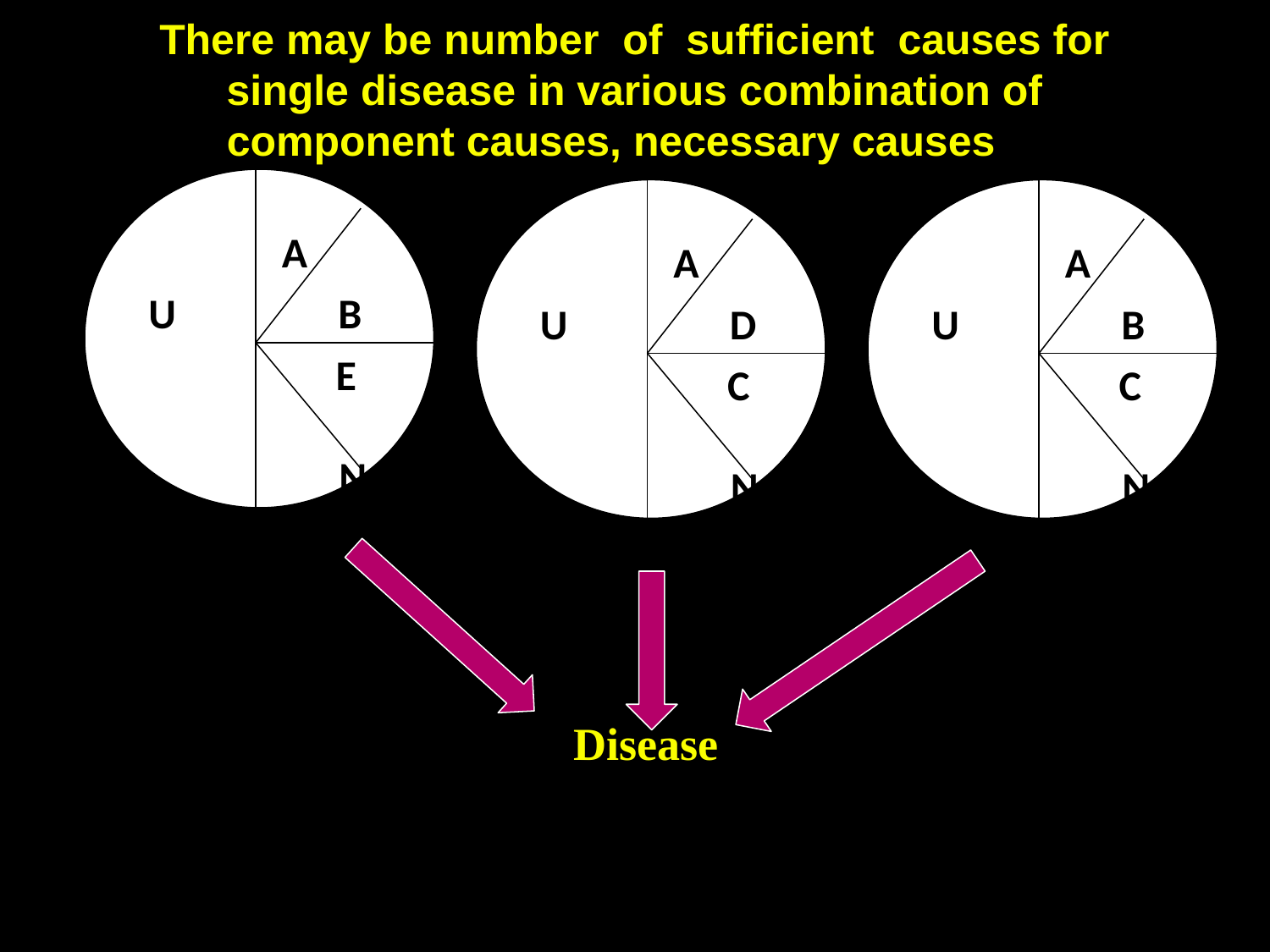

# There may be number  of  sufficient  causes for single disease in various combination of component causes, necessary causes
              A
U                 B
             E                            	N

              A
U                 D
             C                            	N

              A
U                 B
             C                            	N

U

A          B
U
A          B
U

A          E

Disease